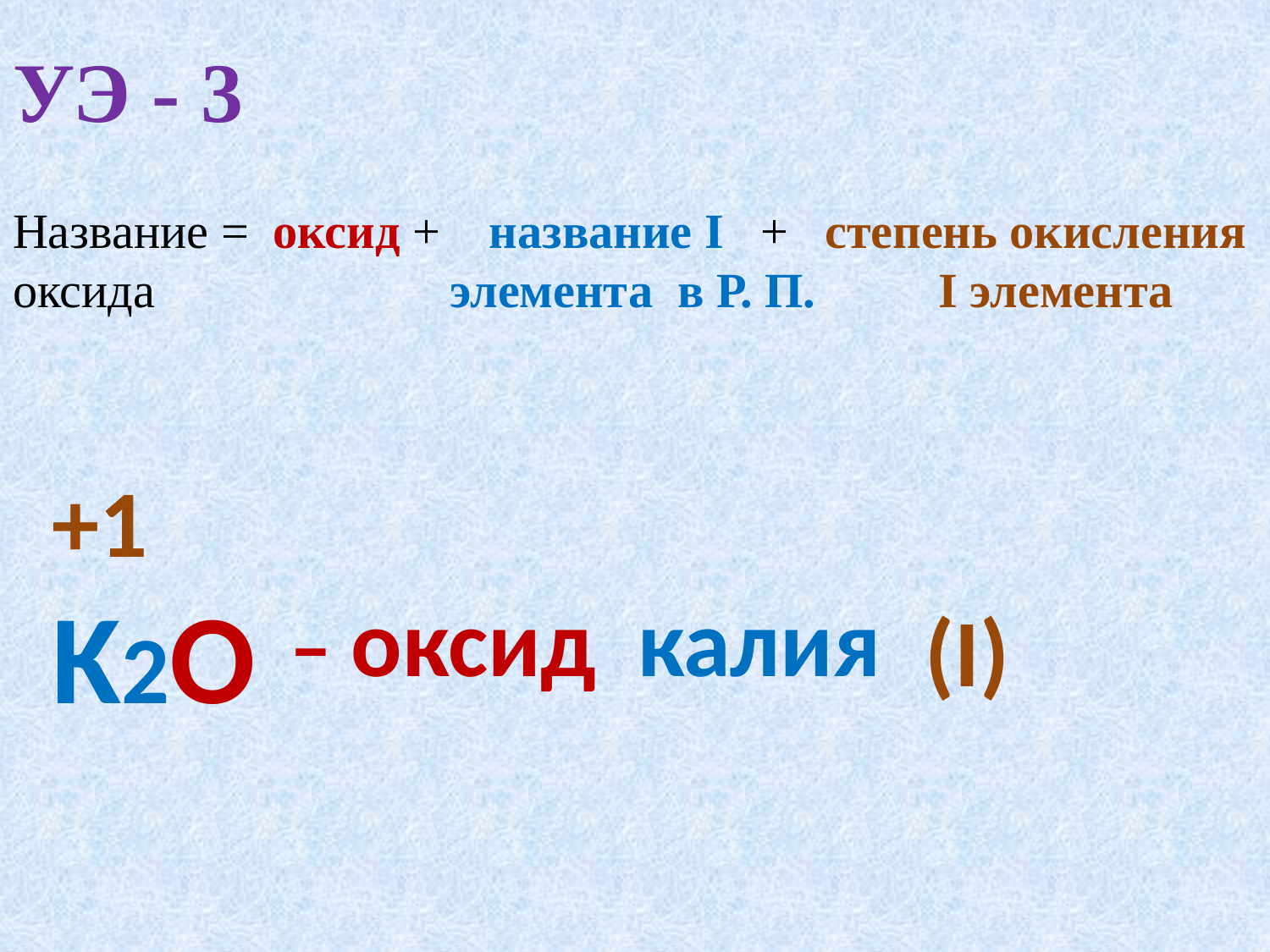

УЭ - 3

Название =  оксид +    название I   +   степень окисления
оксида                        элемента  в Р. П.          I элемента

+1
K2O
– оксид
калия
(I)